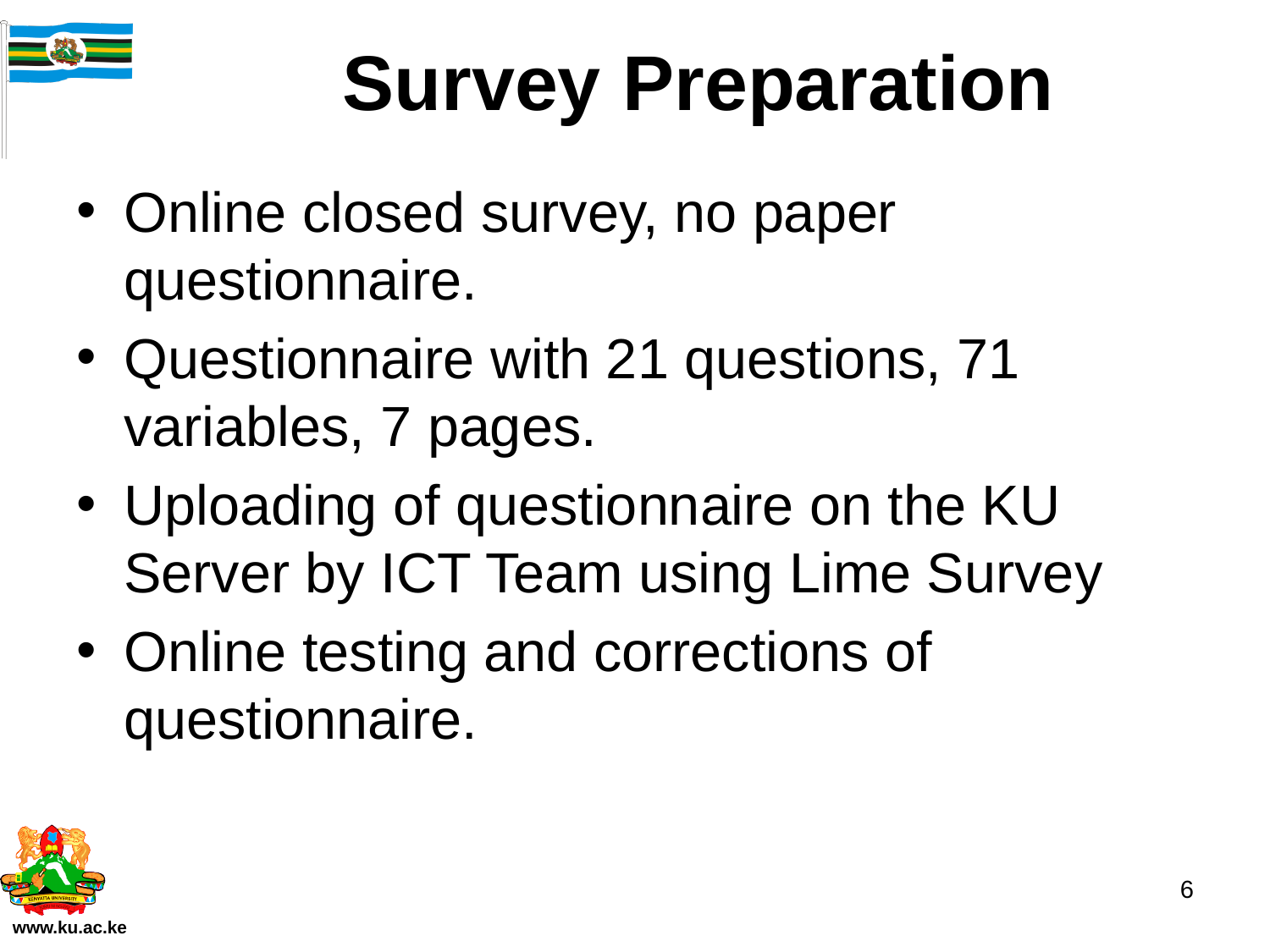

# Survey Preparation
Online closed survey, no paper questionnaire.
Questionnaire with 21 questions, 71 variables, 7 pages.
Uploading of questionnaire on the KU Server by ICT Team using Lime Survey
Online testing and corrections of questionnaire.
6